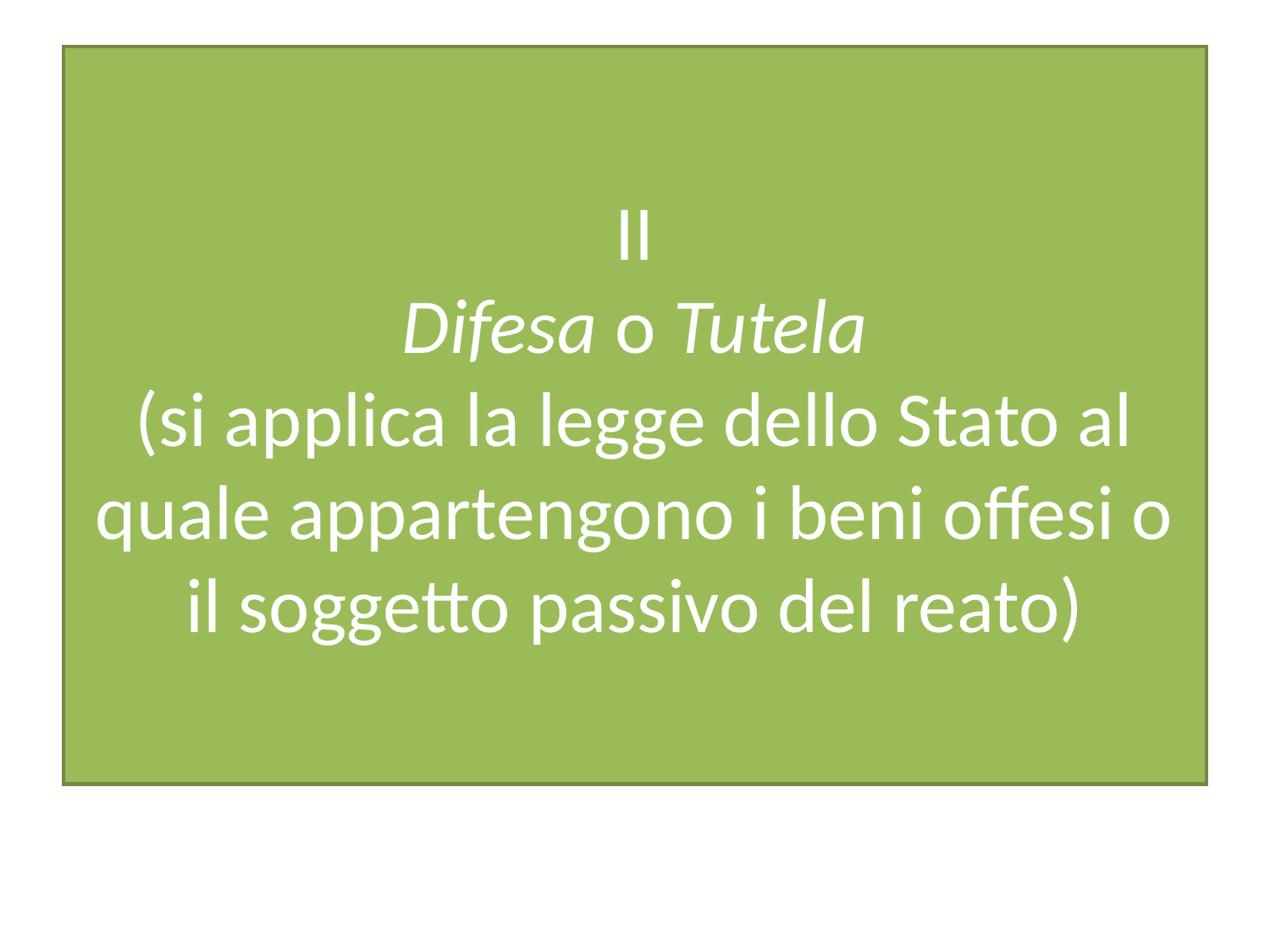

# II Difesa o Tutela (si applica la legge dello Stato al quale appartengono i beni offesi o il soggetto passivo del reato)